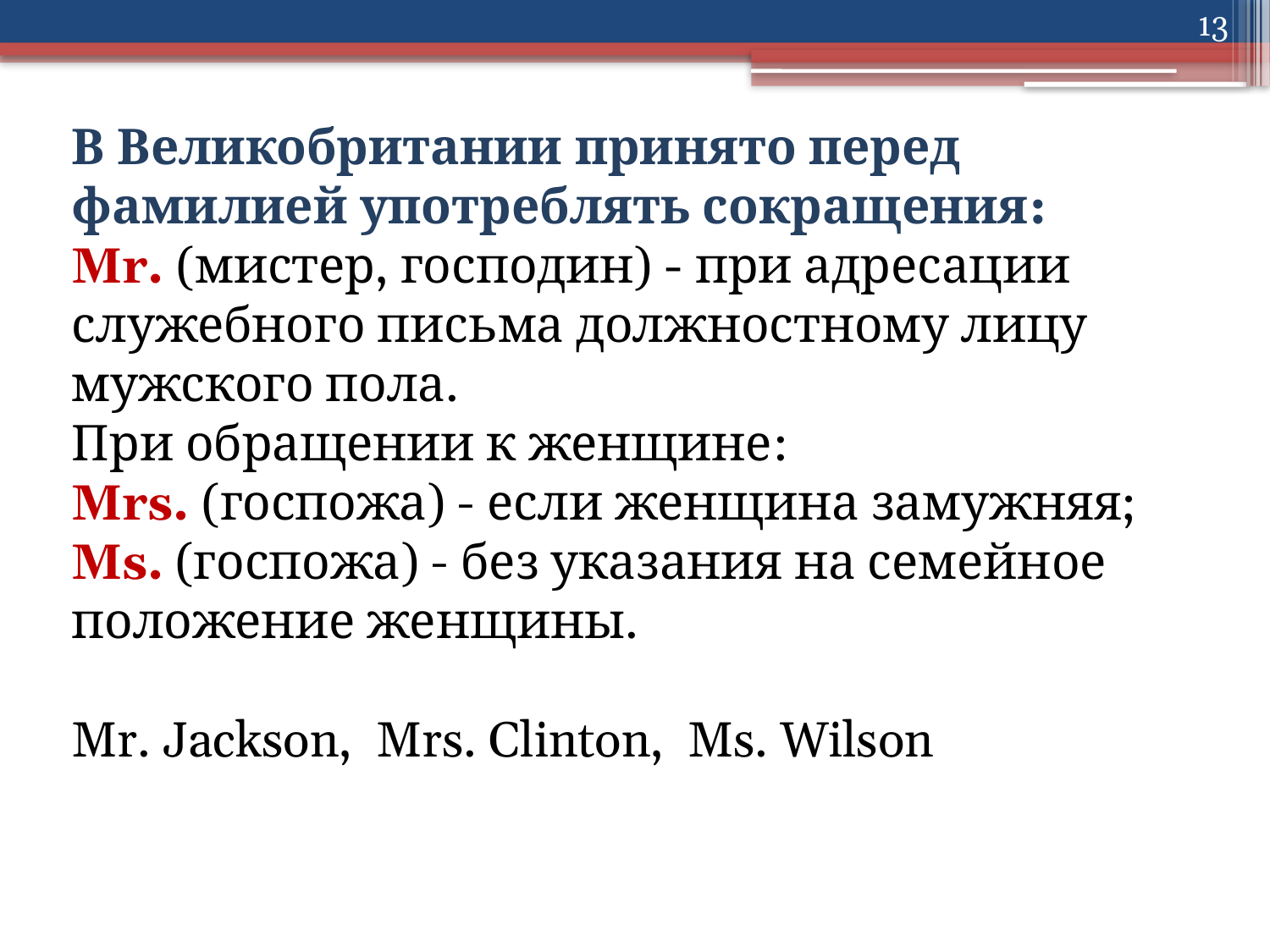

13
В Великобритании принято перед фамилией употреблять сокращения:
Mr. (мистер, господин) - при адресации служебного письма должностному лицу мужского пола.
При обращении к женщине:
Mrs. (госпожа) - если женщина замужняя;
Ms. (госпожа) - без указания на семейное положение женщины.

Mr. Jackson,  Mrs. Clinton,  Ms. Wilson